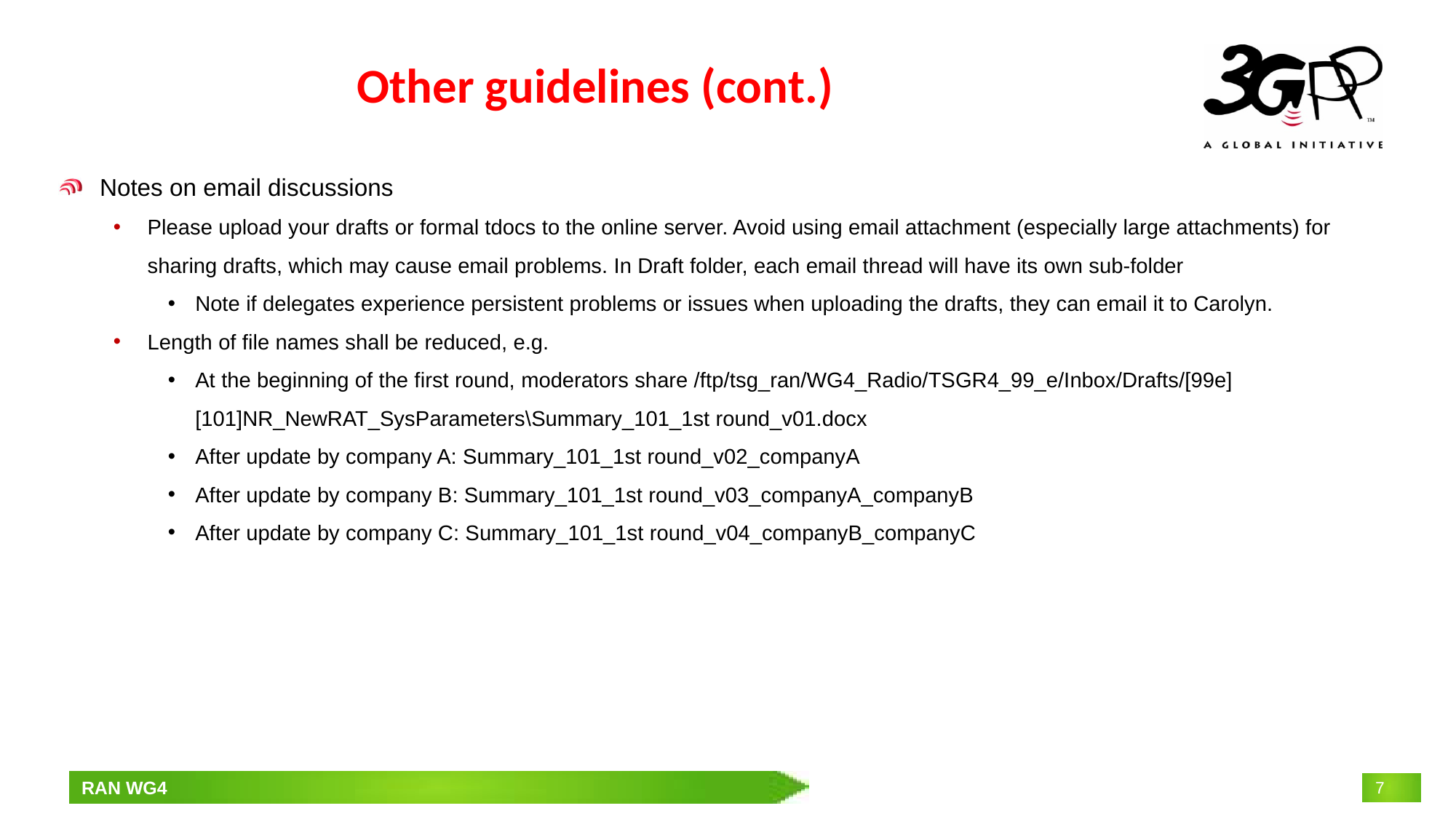

# Other guidelines (cont.)
Notes on email discussions
Please upload your drafts or formal tdocs to the online server. Avoid using email attachment (especially large attachments) for sharing drafts, which may cause email problems. In Draft folder, each email thread will have its own sub-folder
Note if delegates experience persistent problems or issues when uploading the drafts, they can email it to Carolyn.
Length of file names shall be reduced, e.g.
At the beginning of the first round, moderators share /ftp/tsg_ran/WG4_Radio/TSGR4_99_e/Inbox/Drafts/[99e][101]NR_NewRAT_SysParameters\Summary_101_1st round_v01.docx
After update by company A: Summary_101_1st round_v02_companyA
After update by company B: Summary_101_1st round_v03_companyA_companyB
After update by company C: Summary_101_1st round_v04_companyB_companyC